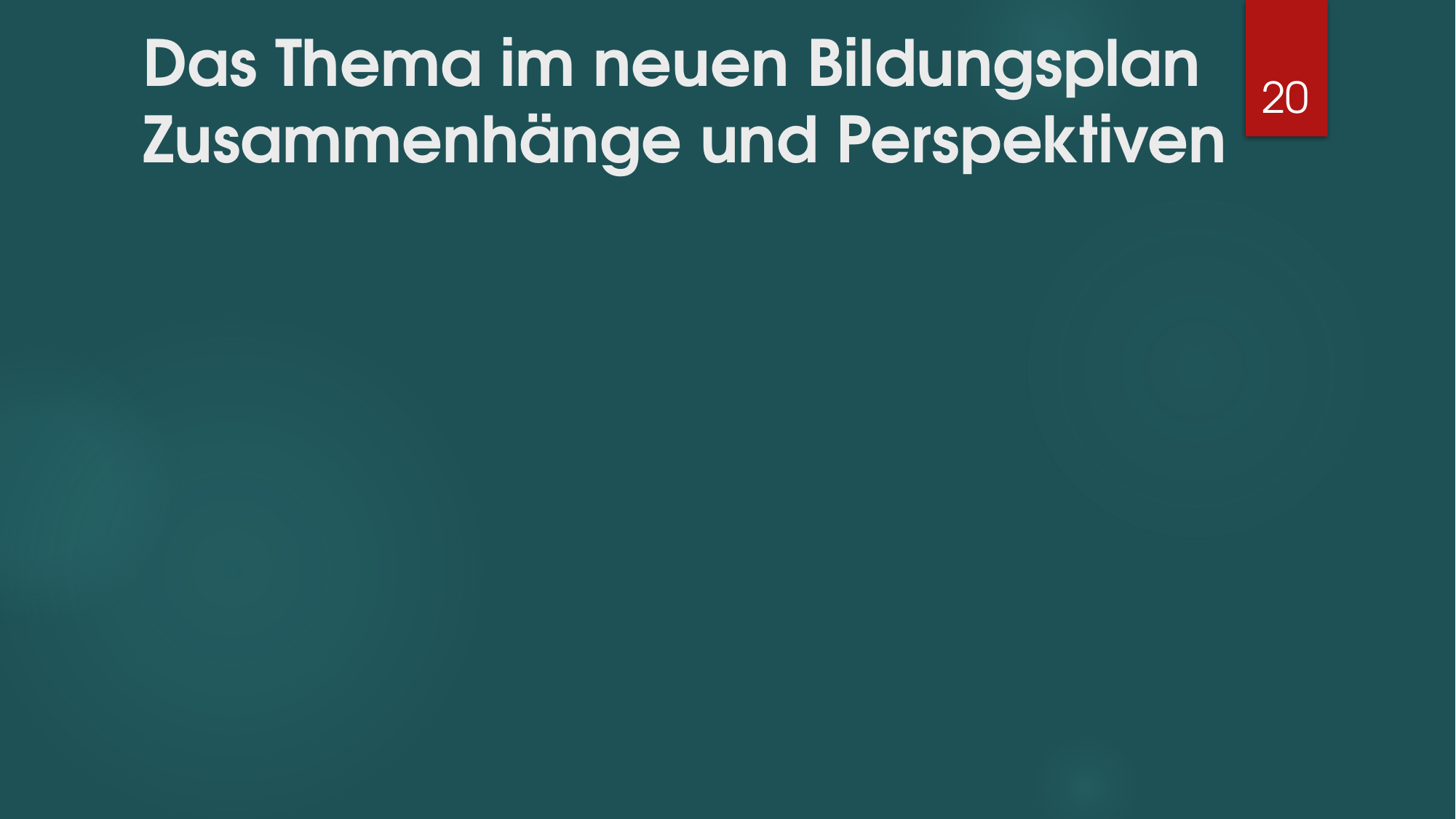

# Das Thema im neuen Bildungsplan Zusammenhänge und Perspektiven

20